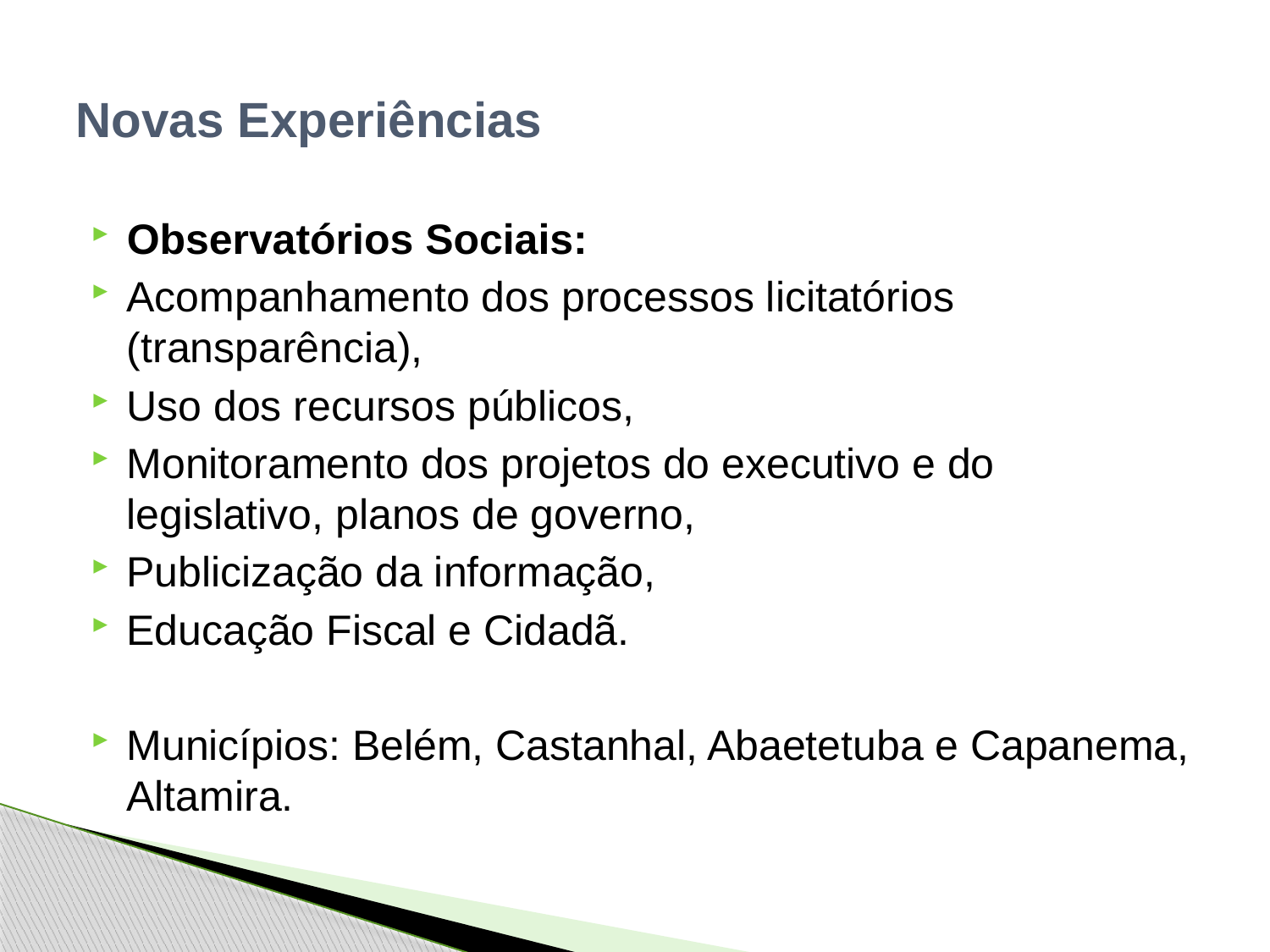

# Novas Experiências
Observatórios Sociais:
Acompanhamento dos processos licitatórios (transparência),
Uso dos recursos públicos,
Monitoramento dos projetos do executivo e do legislativo, planos de governo,
Publicização da informação,
Educação Fiscal e Cidadã.

Municípios: Belém, Castanhal, Abaetetuba e Capanema, Altamira.